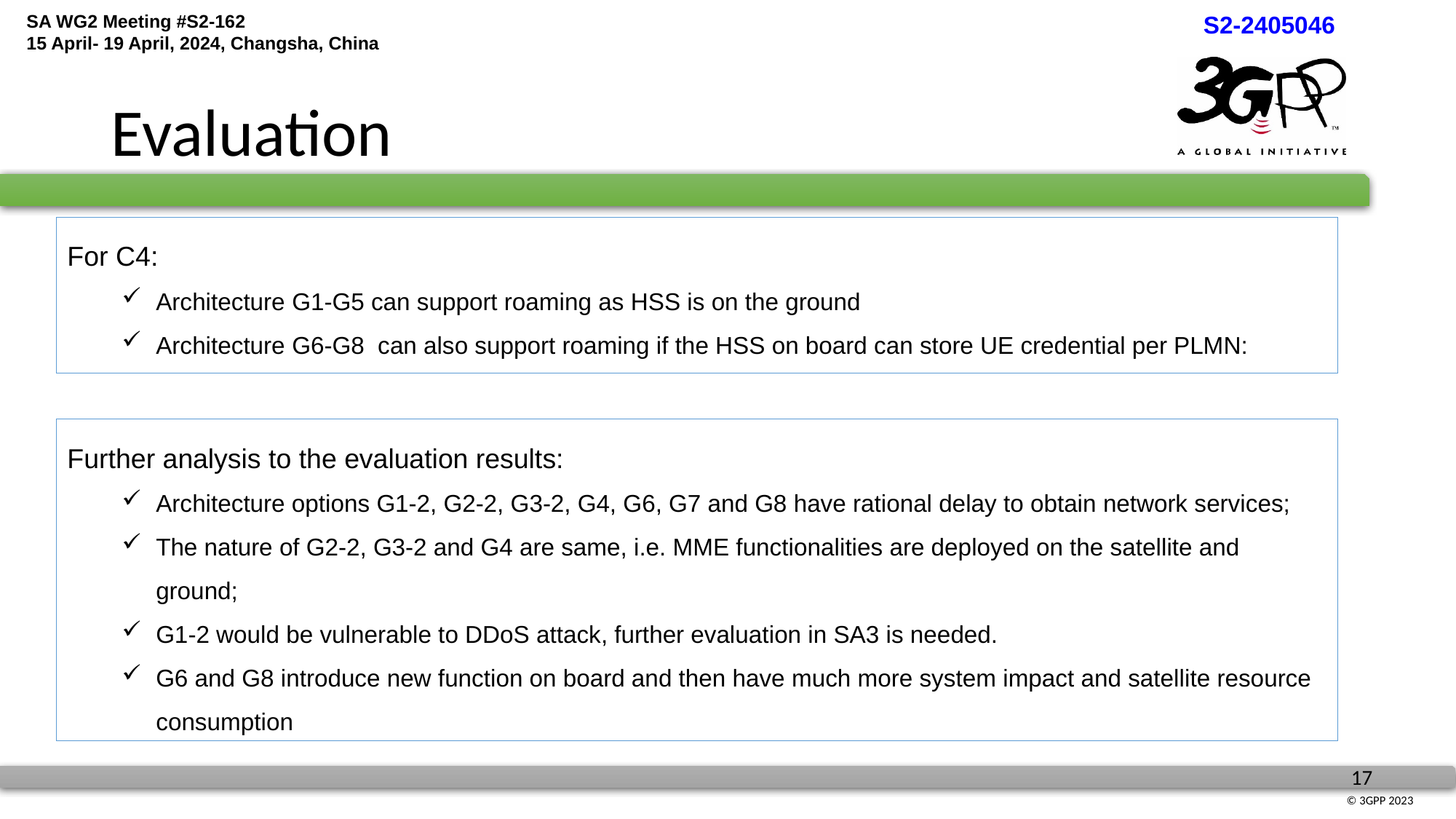

# Evaluation
For C4:
Architecture G1-G5 can support roaming as HSS is on the ground
Architecture G6-G8  can also support roaming if the HSS on board can store UE credential per PLMN:
Further analysis to the evaluation results:
Architecture options G1-2, G2-2, G3-2, G4, G6, G7 and G8 have rational delay to obtain network services;
The nature of G2-2, G3-2 and G4 are same, i.e. MME functionalities are deployed on the satellite and ground;
G1-2 would be vulnerable to DDoS attack, further evaluation in SA3 is needed.
G6 and G8 introduce new function on board and then have much more system impact and satellite resource consumption